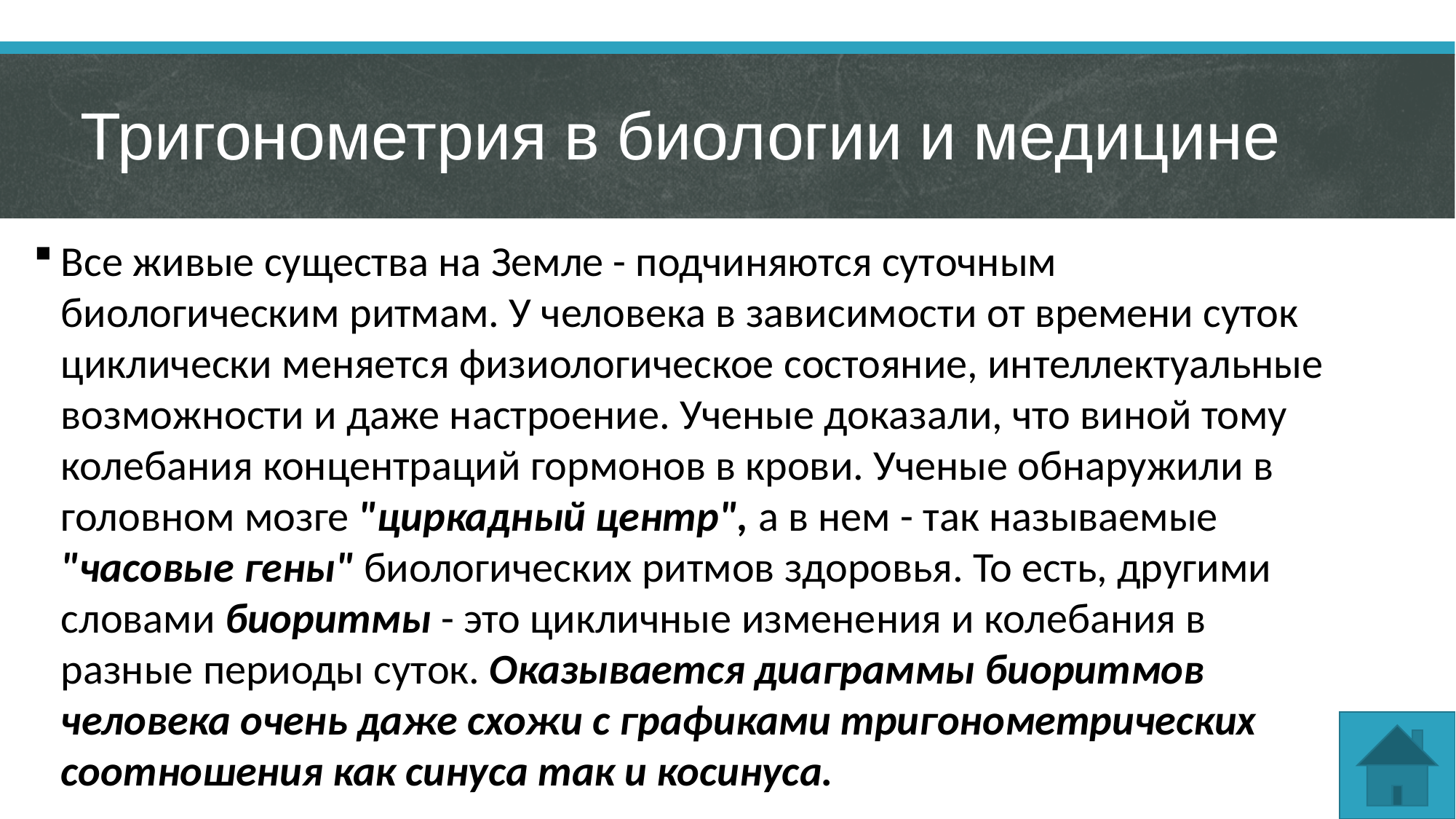

# Тригонометрия в биологии и медицине
Все живые существа на Земле - подчиняются суточным биологическим ритмам. У человека в зависимости от времени суток циклически меняется физиологическое состояние, интеллектуальные возможности и даже настроение. Ученые доказали, что виной тому колебания концентраций гормонов в крови. Ученые обнаружили в головном мозге "циркадный центр", а в нем - так называемые "часовые гены" биологических ритмов здоровья. То есть, другими словами биоритмы - это цикличные изменения и колебания в разные периоды суток. Оказывается диаграммы биоритмов человека очень даже схожи с графиками тригонометрических соотношения как синуса так и косинуса.